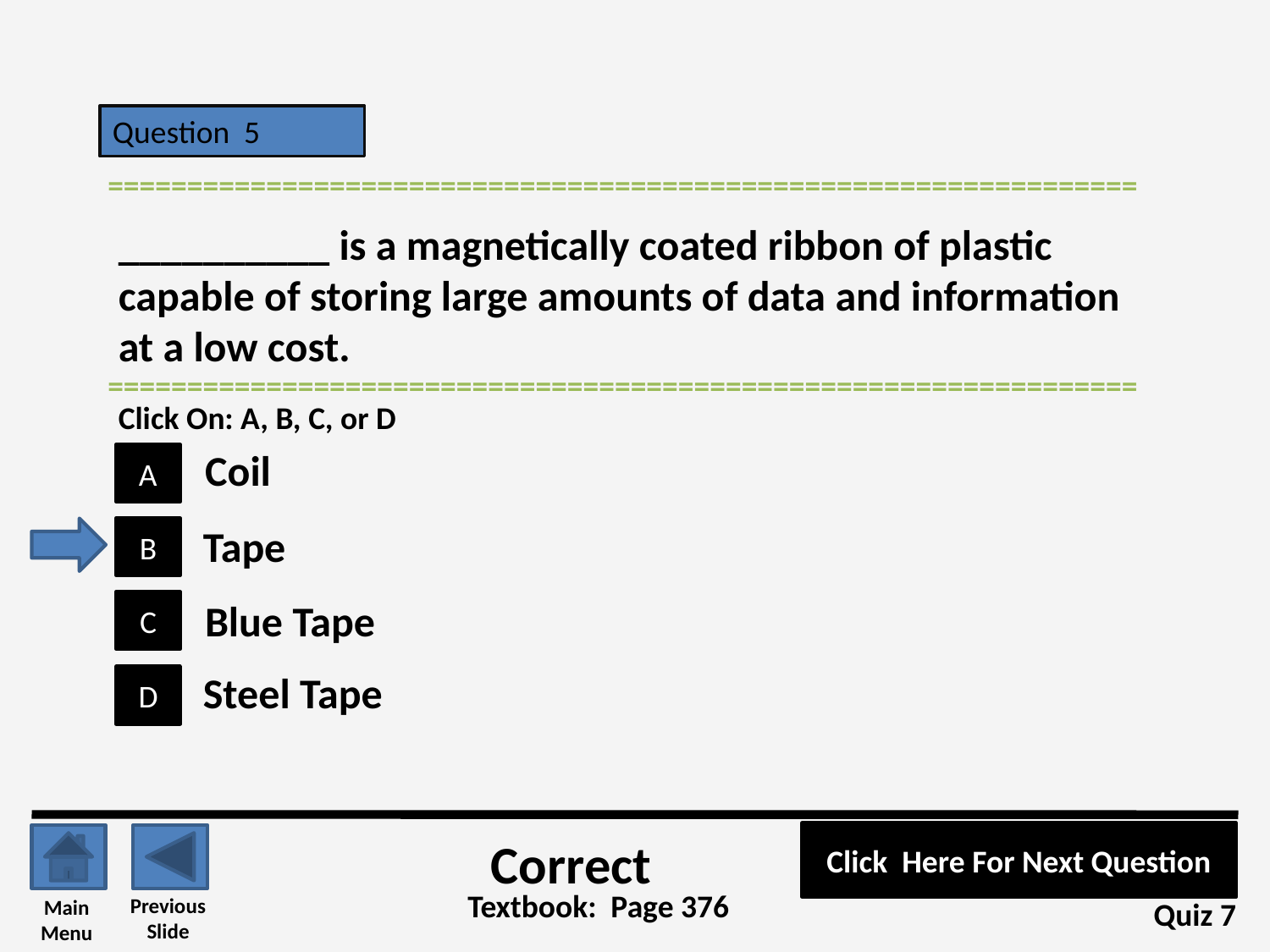

Question  5
=================================================================
__________ is a magnetically coated ribbon of plastic capable of storing large amounts of data and information at a low cost.
=================================================================
Click On: A, B, C, or D

Coil
A
Tape
B

Blue Tape
C

Steel Tape
D
Click  Here For Next Question

Correct
Textbook:  Page 376
Previous
Slide
Main
Menu
Quiz 7